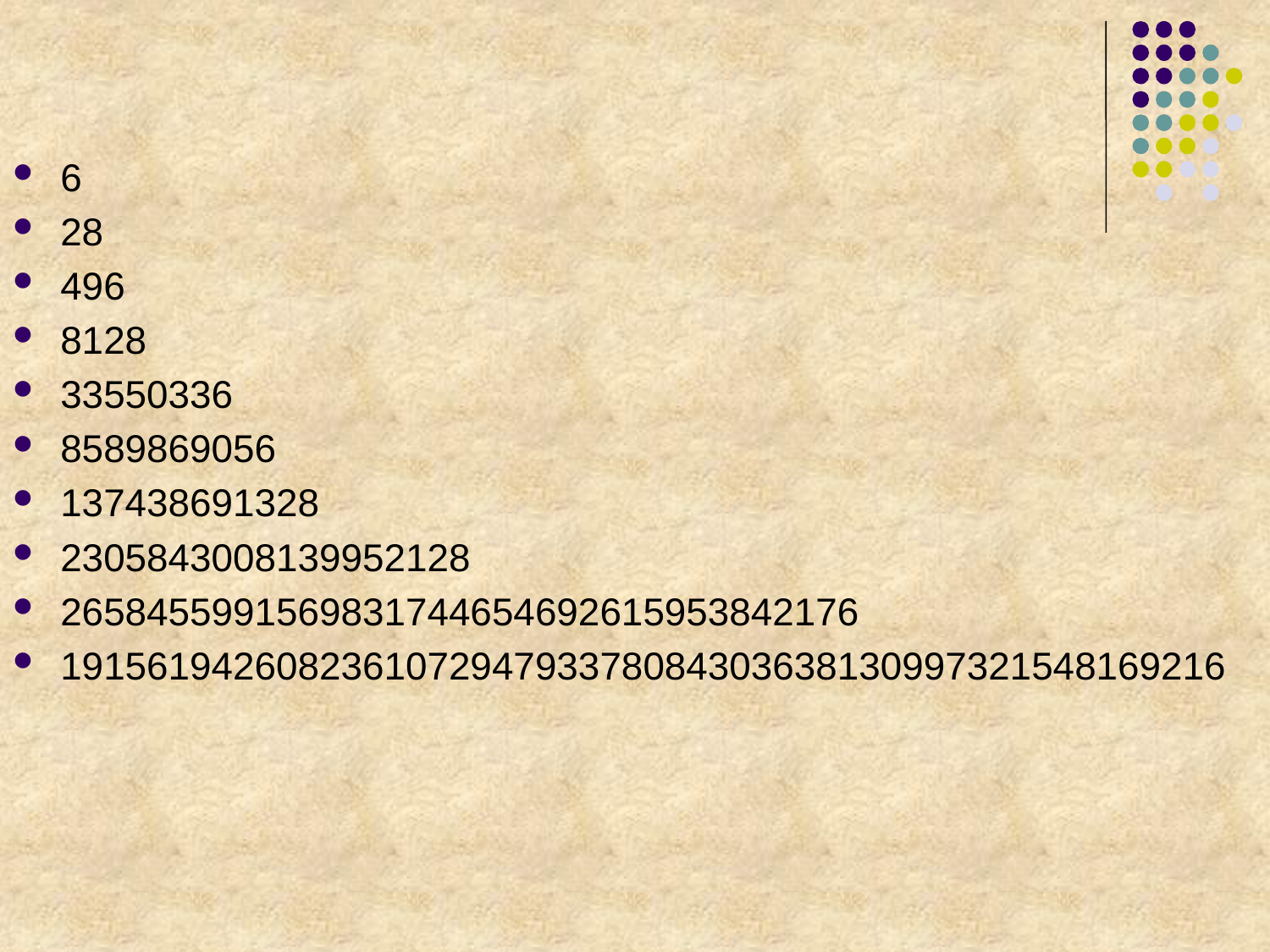

6
28
496
8128
33550336
8589869056
137438691328
2305843008139952128
2658455991569831744654692615953842176
191561942608236107294793378084303638130997321548169216